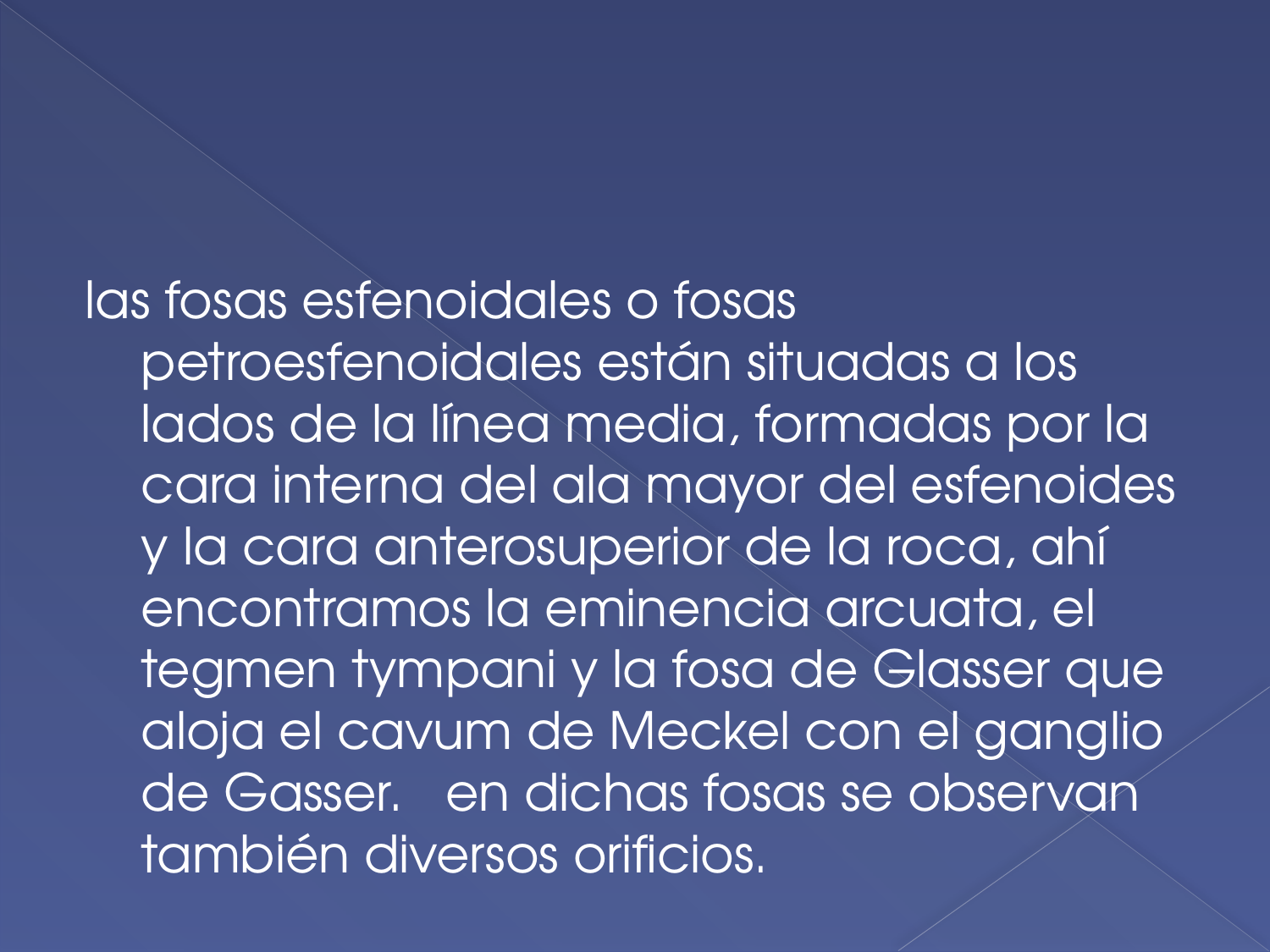

#
las fosas esfenoidales o fosas petroesfenoidales están situadas a los lados de la línea media, formadas por la cara interna del ala mayor del esfenoides y la cara anterosuperior de la roca, ahí encontramos la eminencia arcuata, el tegmen tympani y la fosa de Glasser que aloja el cavum de Meckel con el ganglio de Gasser.   en dichas fosas se observan también diversos orificios.